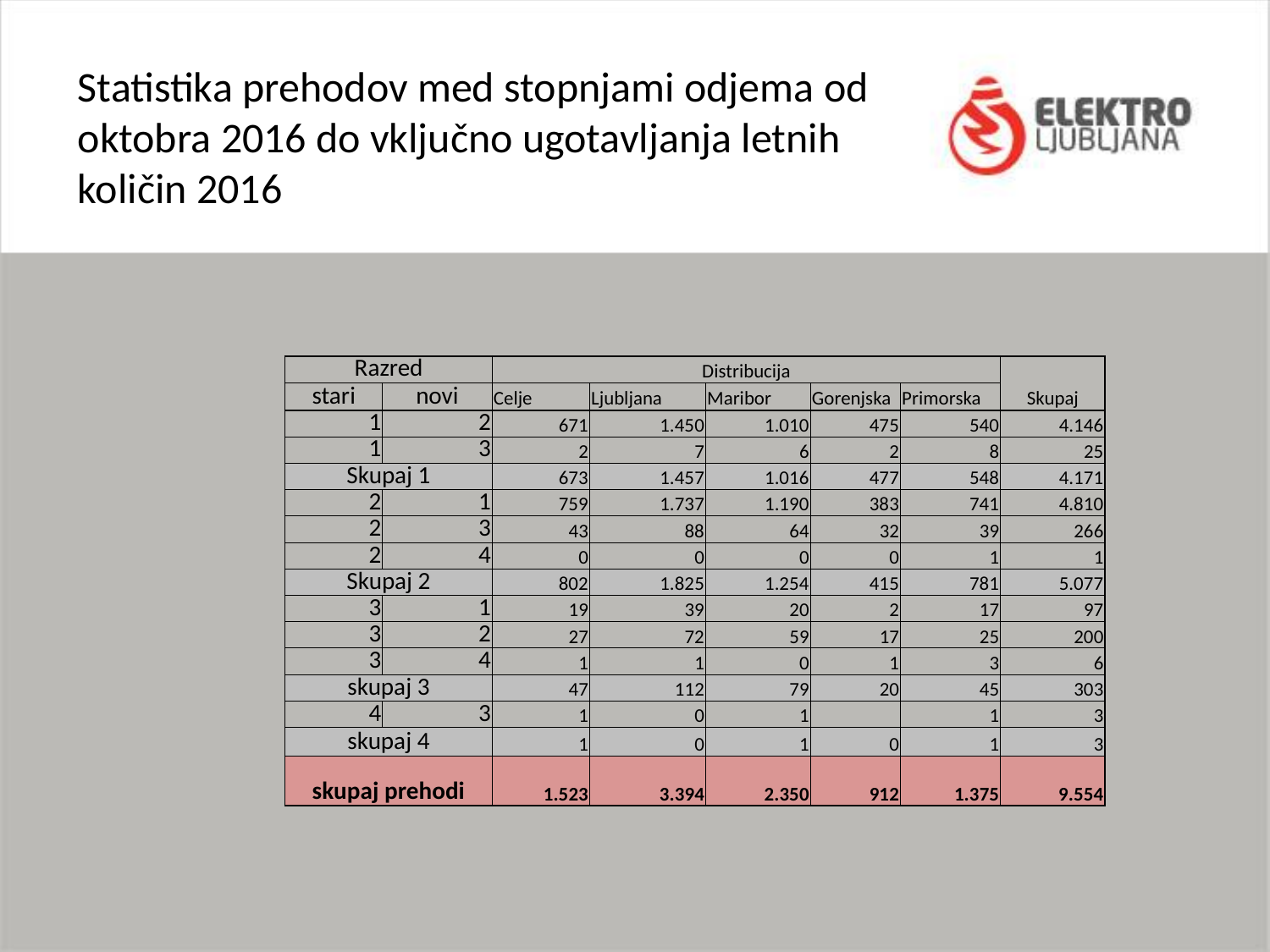

# Statistika prehodov med stopnjami odjema od oktobra 2016 do vključno ugotavljanja letnih količin 2016
| Razred |  | Distribucija |  |  |  |  | Skupaj |
| --- | --- | --- | --- | --- | --- | --- | --- |
| stari | novi | Celje | Ljubljana | Maribor | Gorenjska | Primorska |  |
| 1 | 2 | 671 | 1.450 | 1.010 | 475 | 540 | 4.146 |
| 1 | 3 | 2 | 7 | 6 | 2 | 8 | 25 |
| Skupaj 1 |  | 673 | 1.457 | 1.016 | 477 | 548 | 4.171 |
| 2 | 1 | 759 | 1.737 | 1.190 | 383 | 741 | 4.810 |
| 2 | 3 | 43 | 88 | 64 | 32 | 39 | 266 |
| 2 | 4 | 0 | 0 | 0 | 0 | 1 | 1 |
| Skupaj 2 |  | 802 | 1.825 | 1.254 | 415 | 781 | 5.077 |
| 3 | 1 | 19 | 39 | 20 | 2 | 17 | 97 |
| 3 | 2 | 27 | 72 | 59 | 17 | 25 | 200 |
| 3 | 4 | 1 | 1 | 0 | 1 | 3 | 6 |
| skupaj 3 |  | 47 | 112 | 79 | 20 | 45 | 303 |
| 4 | 3 | 1 | 0 | 1 |  | 1 | 3 |
| skupaj 4 |  | 1 | 0 | 1 | 0 | 1 | 3 |
| skupaj prehodi |  | 1.523 | 3.394 | 2.350 | 912 | 1.375 | 9.554 |